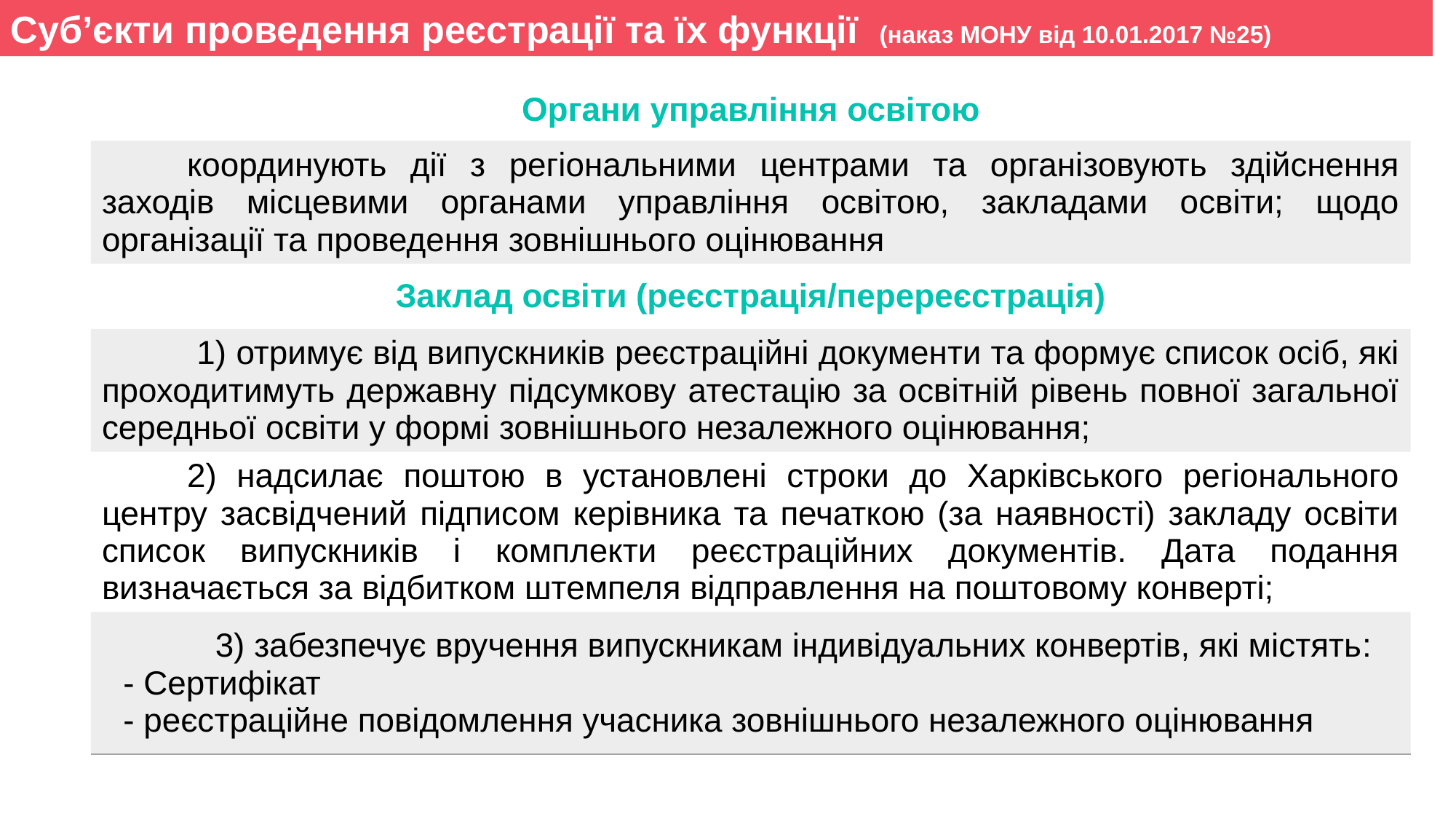

Суб’єкти проведення реєстрації та їх функції  (наказ МОНУ від 10.01.2017 №25)
| Органи управління освітою |
| --- |
| координують дії з регіональними центрами та організовують здійснення заходів місцевими органами управління освітою, закладами освіти; щодо організації та проведення зовнішнього оцінювання |
| Заклад освіти (реєстрація/перереєстрація) |
| 1) отримує від випускників реєстраційні документи та формує список осіб, які проходитимуть державну підсумкову атестацію за освітній рівень повної загальної середньої освіти у формі зовнішнього незалежного оцінювання; |
| 2) надсилає поштою в установлені строки до Харківського регіонального центру засвідчений підписом керівника та печаткою (за наявності) закладу освіти список випускників і комплекти реєстраційних документів. Дата подання визначається за відбитком штемпеля відправлення на поштовому конверті; |
| 3) забезпечує вручення випускникам індивідуальних конвертів, які містять: - Сертифікат - реєстраційне повідомлення учасника зовнішнього незалежного оцінювання |